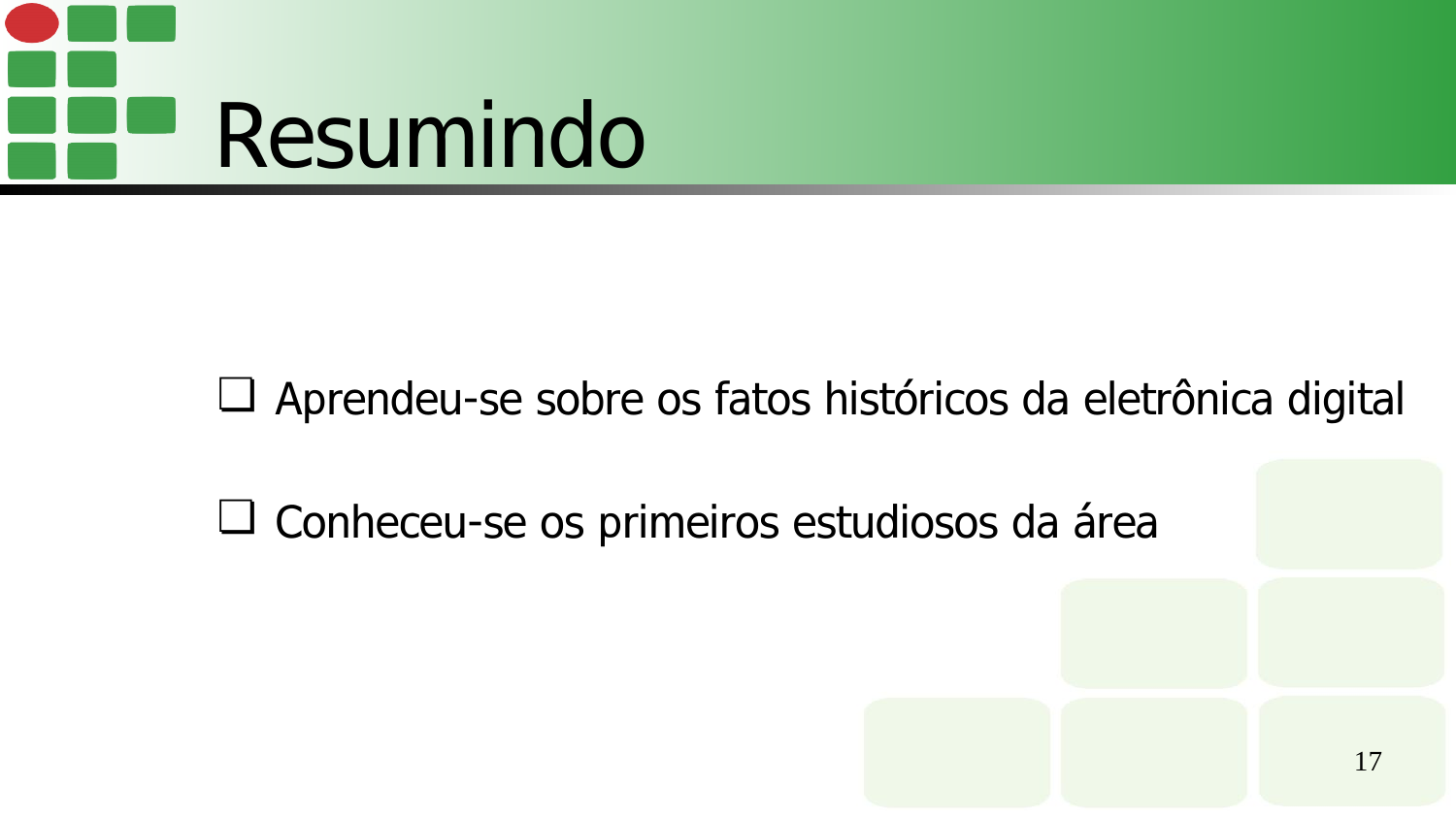

Resumindo

Aprendeu-se sobre os fatos históricos da eletrônica digital

Conheceu-se os primeiros estudiosos da área

17